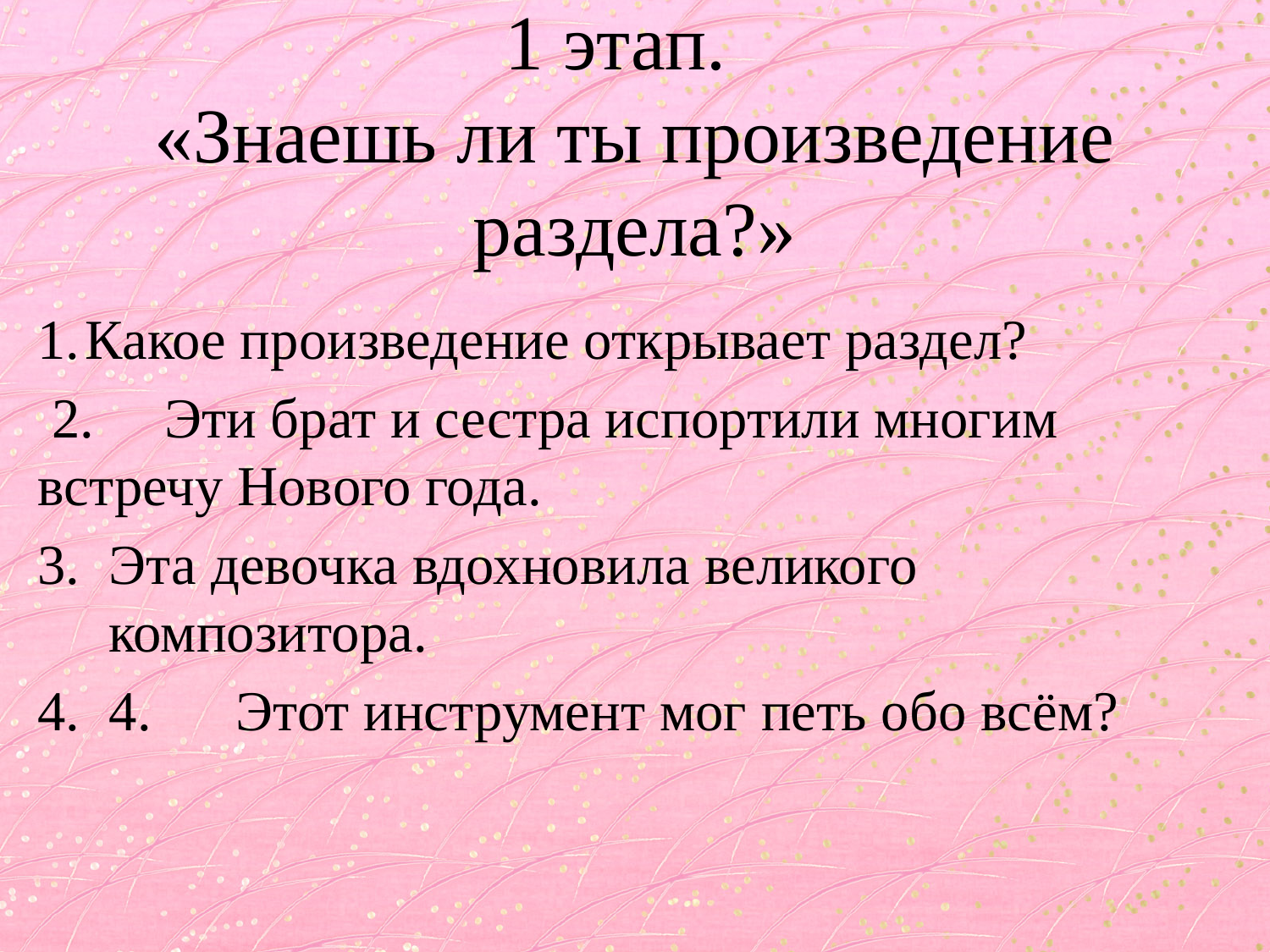

# 1 этап. «Знаешь ли ты произведение раздела?»
Какое произведение открывает раздел?
 2.	Эти брат и сестра испортили многим встречу Нового года.
Эта девочка вдохновила великого композитора.
4.	Этот инструмент мог петь обо всём?